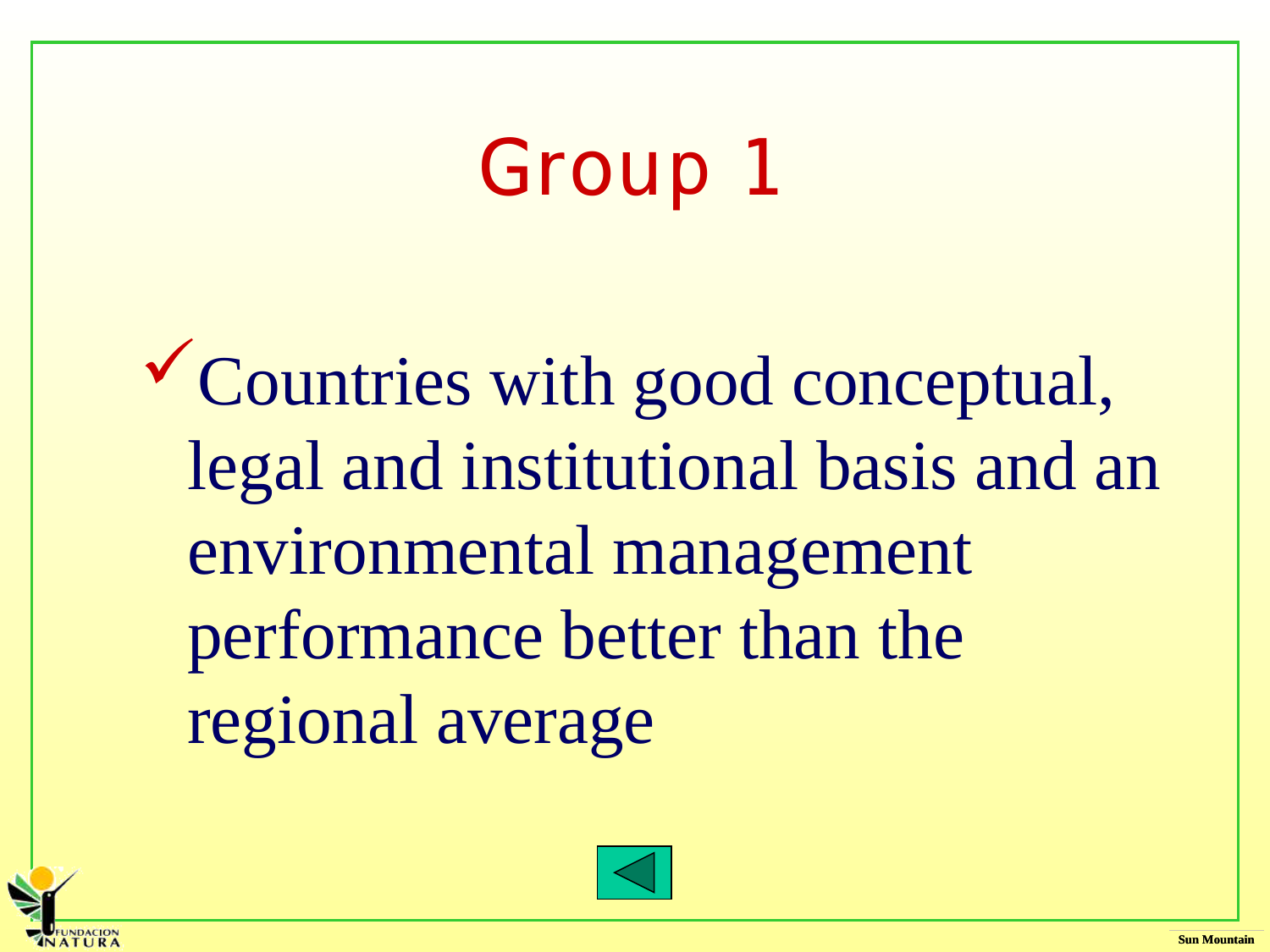

# Group 1
Countries with good conceptual, legal and institutional basis and an environmental management performance better than the regional average